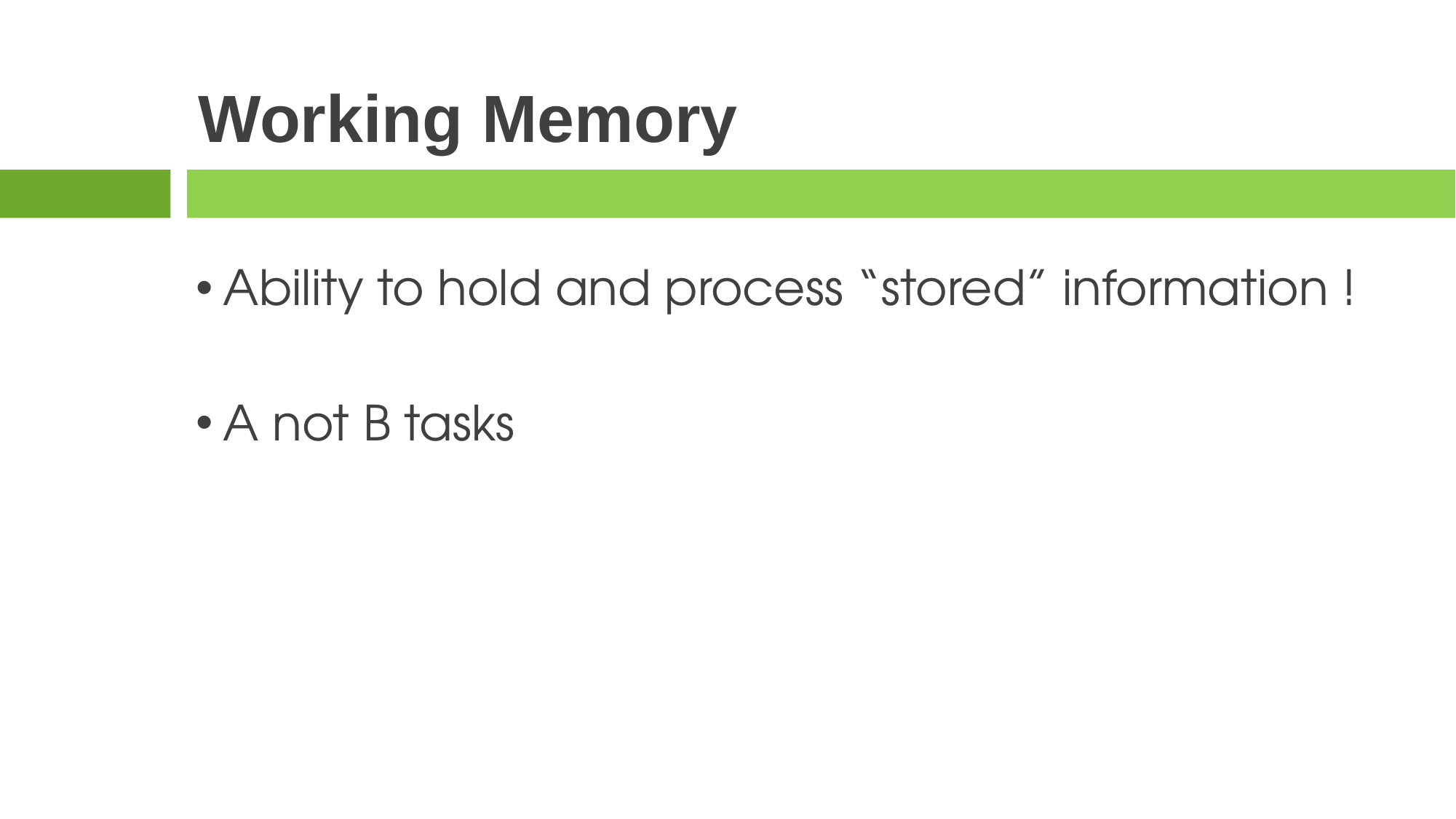

# Working Memory
Ability to hold and process “stored” information !

A not B tasks